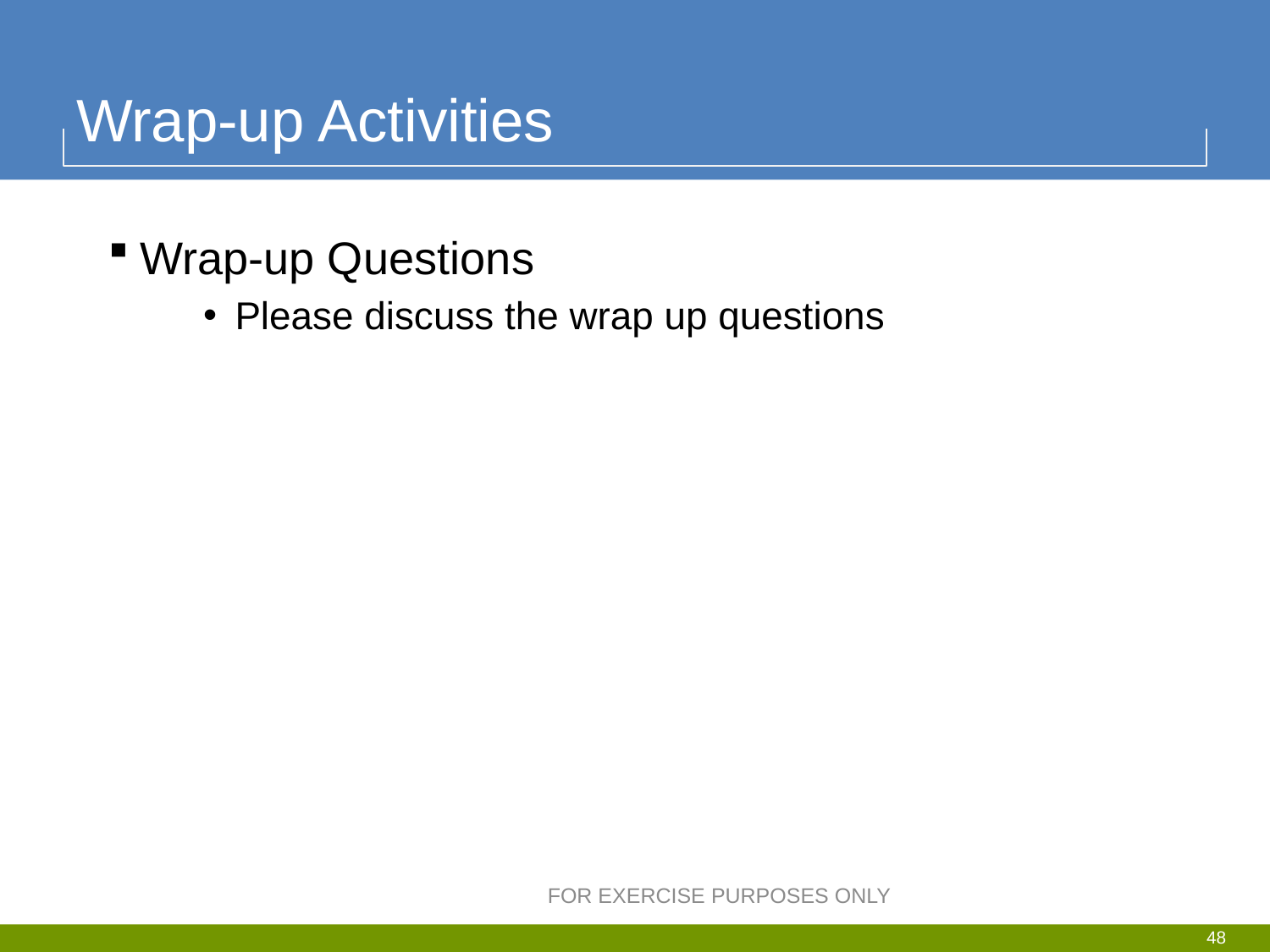

# Wrap-up Activities
Wrap-up Questions
Please discuss the wrap up questions
FOR EXERCISE PURPOSES ONLY